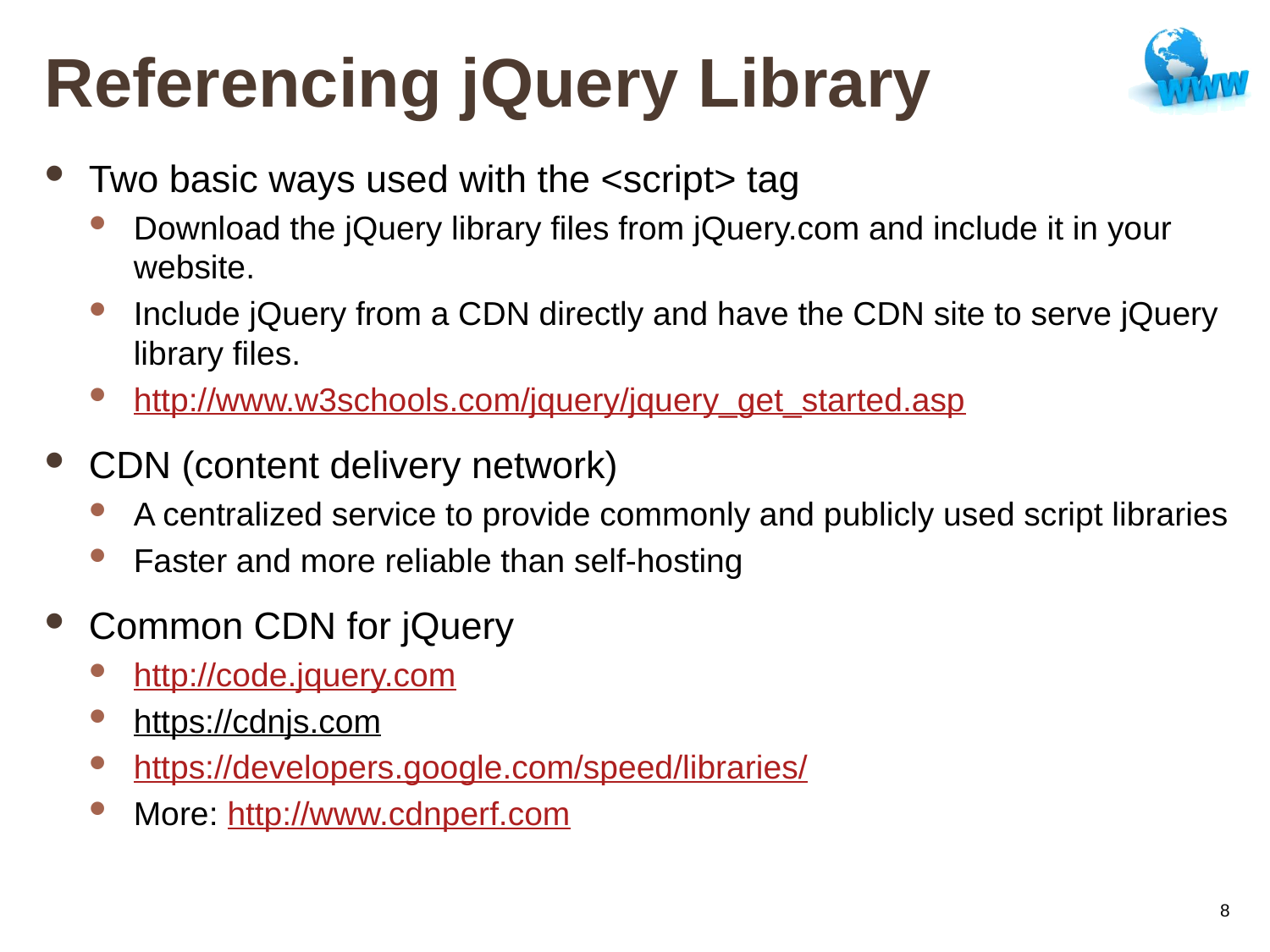

# Referencing jQuery Library
Two basic ways used with the <script> tag
Download the jQuery library files from jQuery.com and include it in your website.
Include jQuery from a CDN directly and have the CDN site to serve jQuery library files.
http://www.w3schools.com/jquery/jquery_get_started.asp
CDN (content delivery network)
A centralized service to provide commonly and publicly used script libraries
Faster and more reliable than self-hosting
Common CDN for jQuery
http://code.jquery.com
https://cdnjs.com
https://developers.google.com/speed/libraries/
More: http://www.cdnperf.com

8